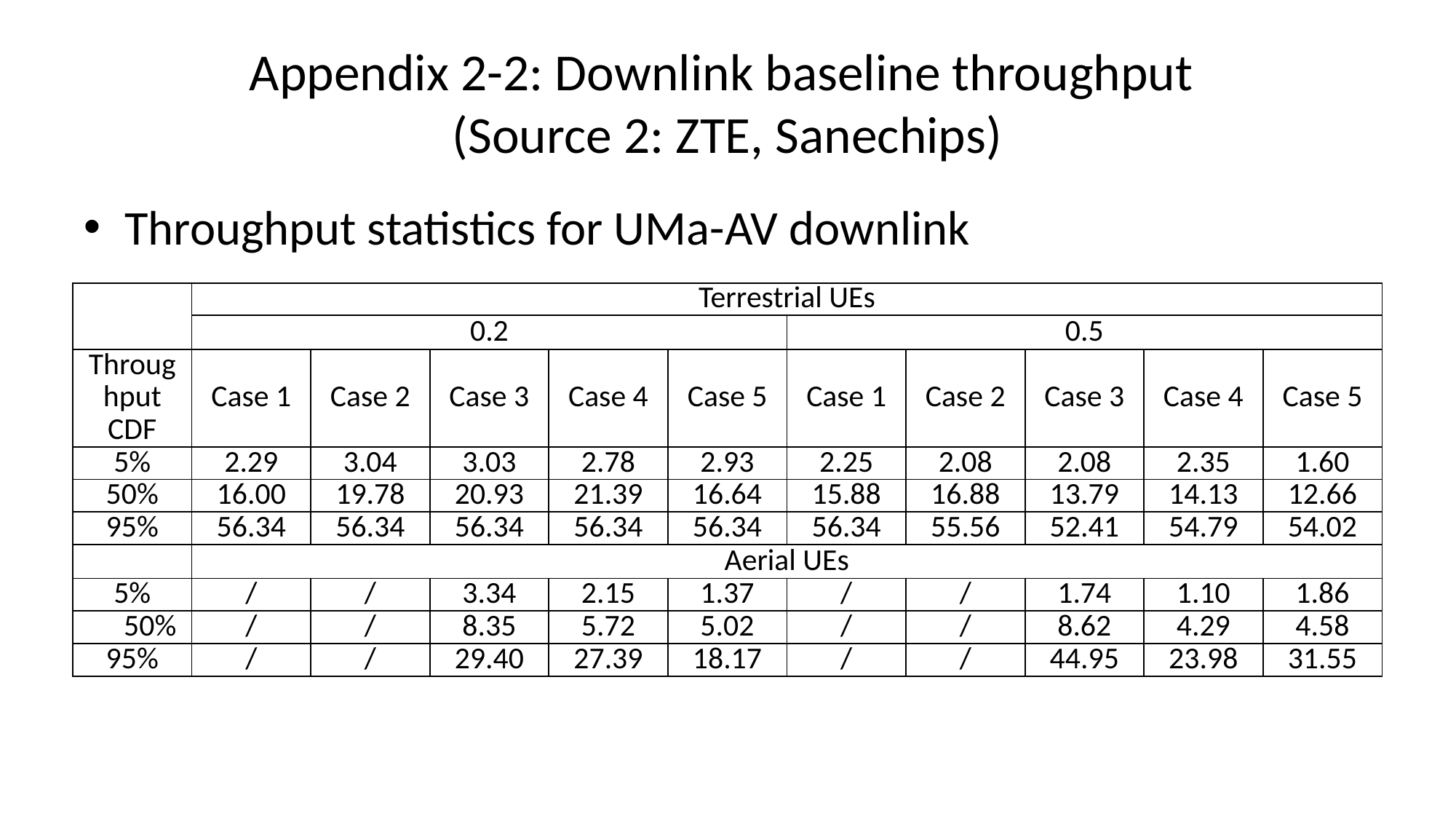

# Appendix 2-2: Downlink baseline throughput (Source 2: ZTE, Sanechips)
Throughput statistics for UMa-AV downlink
|  | Terrestrial UEs |  |  |  |  |  |  |  |  |  |
| --- | --- | --- | --- | --- | --- | --- | --- | --- | --- | --- |
|  | 0.2 |  |  |  |  | 0.5 |  |  |  |  |
| Throughput CDF | Case 1 | Case 2 | Case 3 | Case 4 | Case 5 | Case 1 | Case 2 | Case 3 | Case 4 | Case 5 |
| 5% | 2.29 | 3.04 | 3.03 | 2.78 | 2.93 | 2.25 | 2.08 | 2.08 | 2.35 | 1.60 |
| 50% | 16.00 | 19.78 | 20.93 | 21.39 | 16.64 | 15.88 | 16.88 | 13.79 | 14.13 | 12.66 |
| 95% | 56.34 | 56.34 | 56.34 | 56.34 | 56.34 | 56.34 | 55.56 | 52.41 | 54.79 | 54.02 |
|  | Aerial UEs |  |  |  |  |  |  |  |  |  |
| 5% | / | / | 3.34 | 2.15 | 1.37 | / | / | 1.74 | 1.10 | 1.86 |
| 50% | / | / | 8.35 | 5.72 | 5.02 | / | / | 8.62 | 4.29 | 4.58 |
| 95% | / | / | 29.40 | 27.39 | 18.17 | / | / | 44.95 | 23.98 | 31.55 |